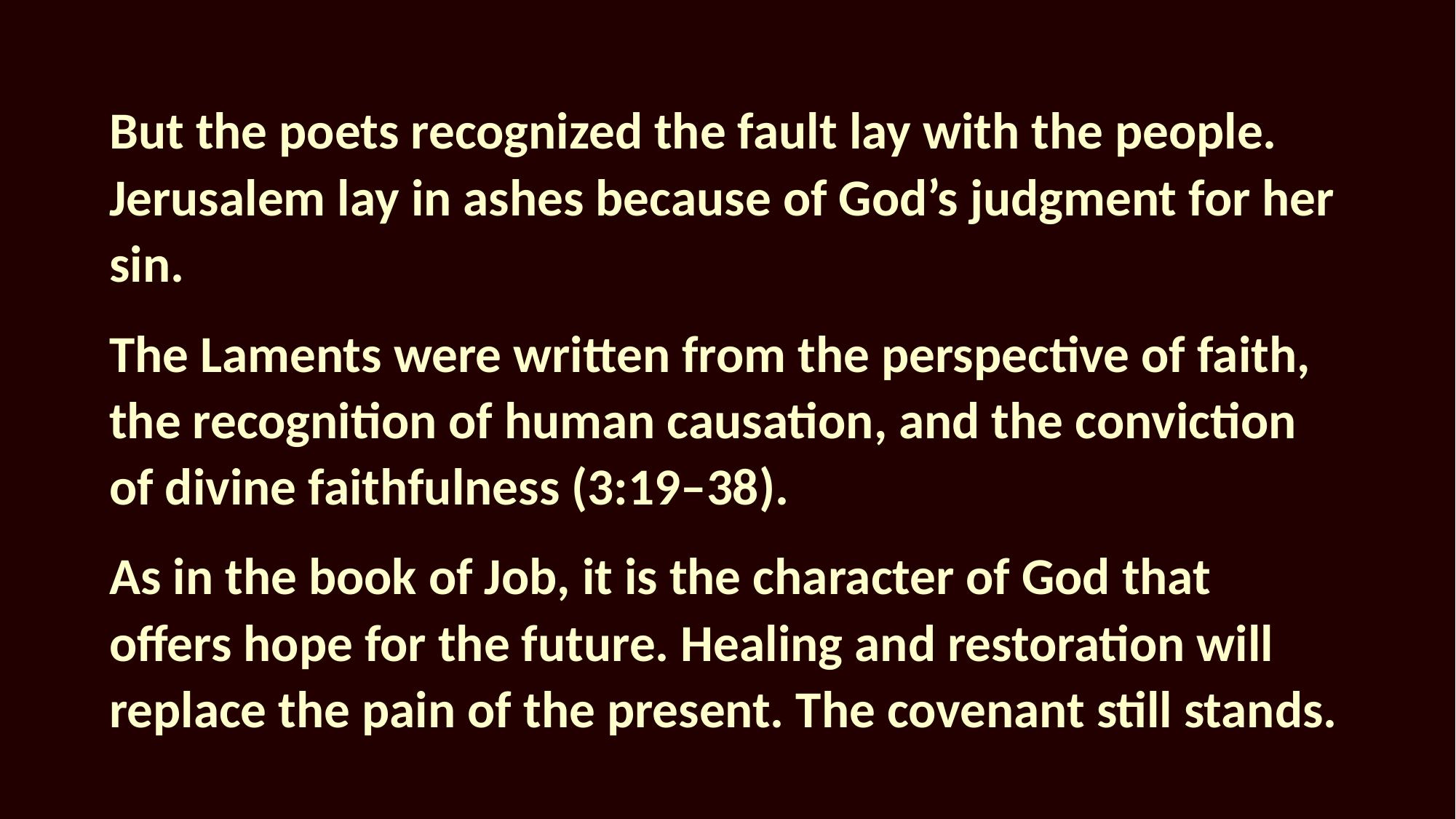

But the poets recognized the fault lay with the people. Jerusalem lay in ashes because of God’s judgment for her sin.
The Laments were written from the perspective of faith, the recognition of human causation, and the conviction of divine faithfulness (3:19–38).
As in the book of Job, it is the character of God that offers hope for the future. Healing and restoration will replace the pain of the present. The covenant still stands.